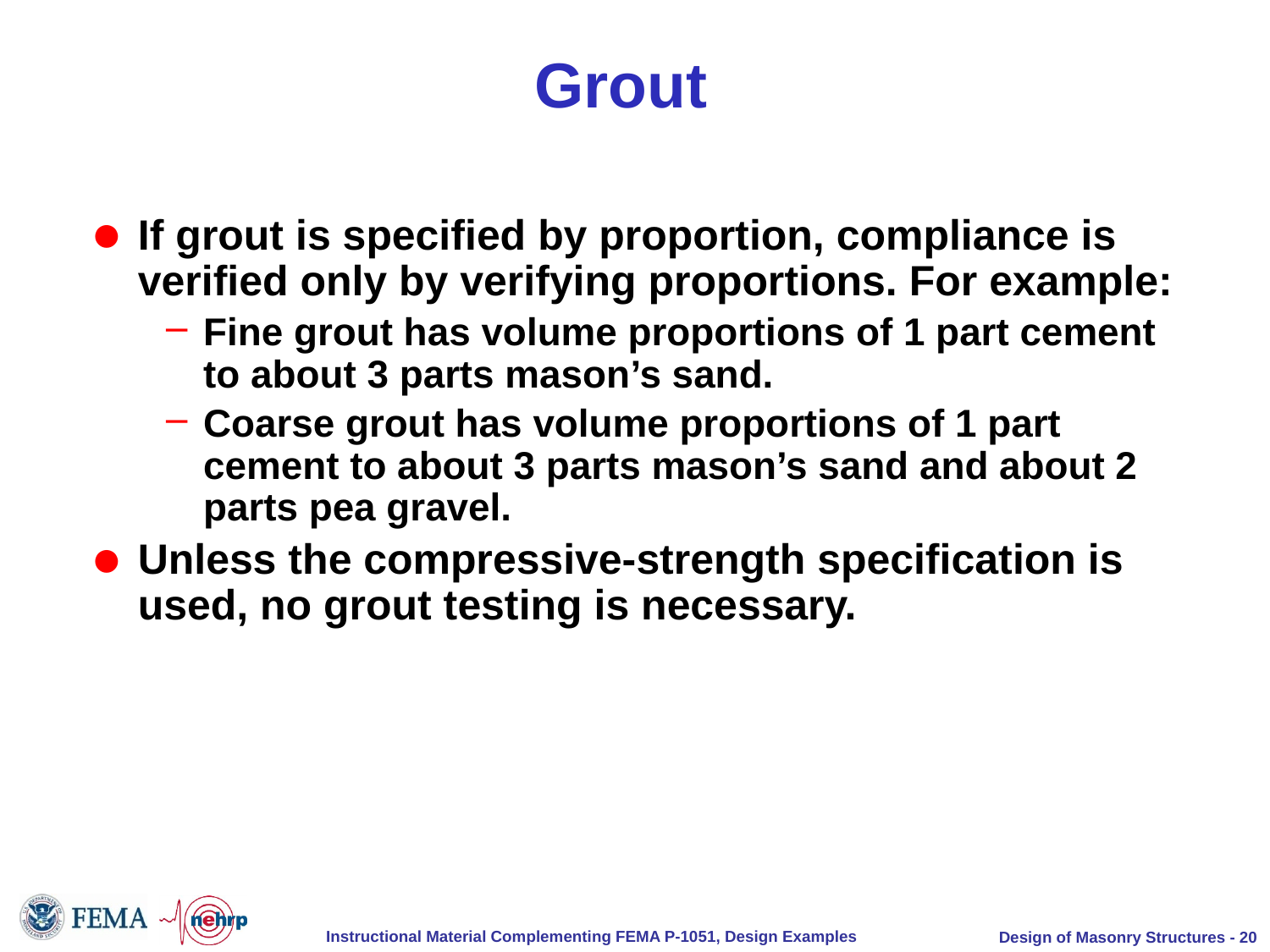

# Grout
If grout is specified by proportion, compliance is verified only by verifying proportions. For example:
Fine grout has volume proportions of 1 part cement to about 3 parts mason’s sand.
Coarse grout has volume proportions of 1 part cement to about 3 parts mason’s sand and about 2 parts pea gravel.
Unless the compressive-strength specification is used, no grout testing is necessary.
Design of Masonry Structures - 20
Instructional Material Complementing FEMA P-1051, Design Examples